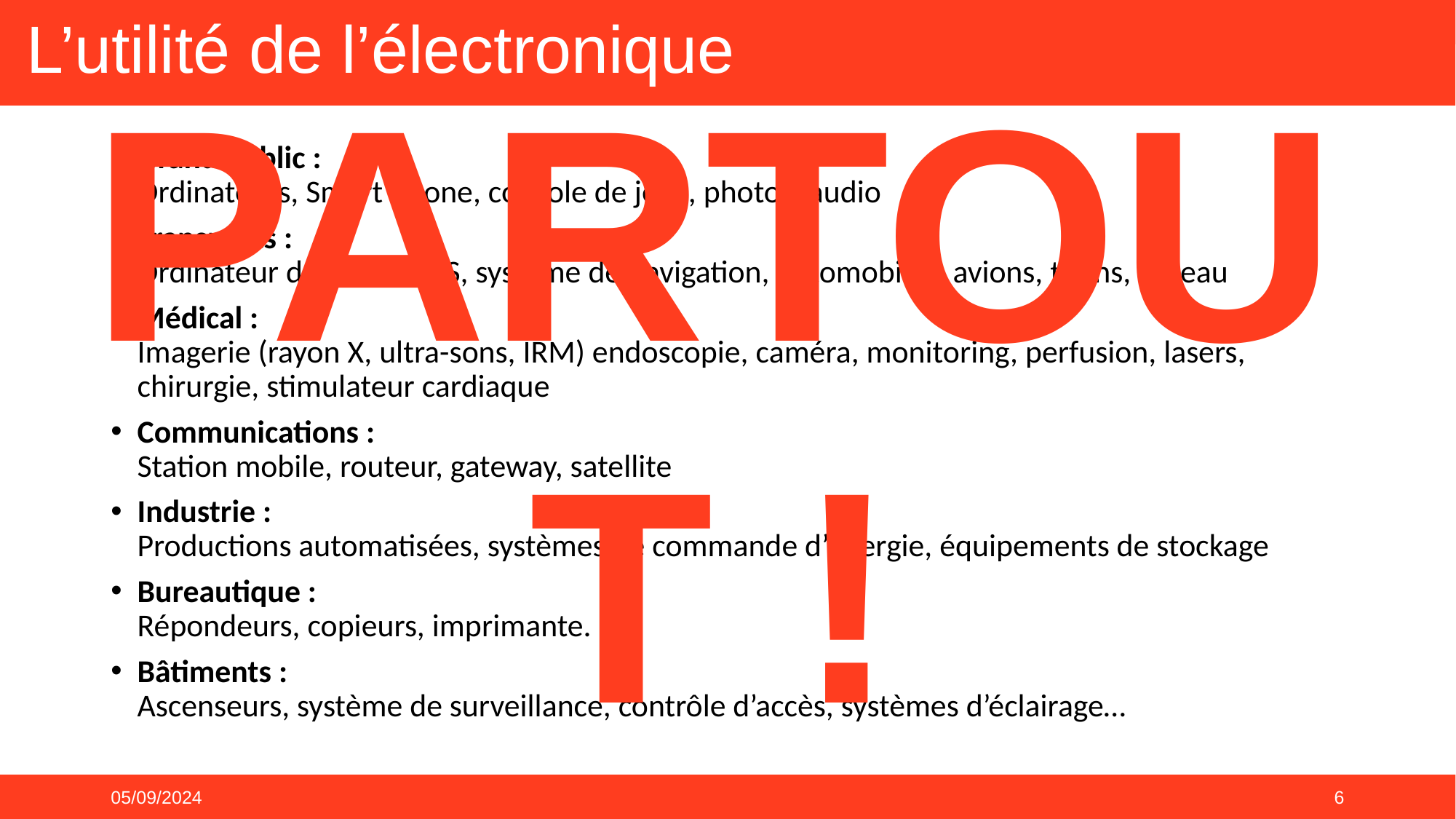

# L’utilité de l’électronique
Grand public :
Ordinateurs, Smart phone, console de jeux, photos, audio
Transports :
Ordinateur de bord,  GPS, système de navigation, automobiles, avions, trains, bateau
Médical :
Imagerie (rayon X, ultra-sons, IRM) endoscopie, caméra, monitoring, perfusion, lasers, chirurgie, stimulateur cardiaque
Communications :
Station mobile, routeur, gateway, satellite
Industrie :
Productions automatisées, systèmes de commande d’énergie, équipements de stockage
Bureautique :
Répondeurs, copieurs, imprimante.
Bâtiments :
Ascenseurs, système de surveillance, contrôle d’accès, systèmes d’éclairage…

PARTOUT !
05/09/2024

6